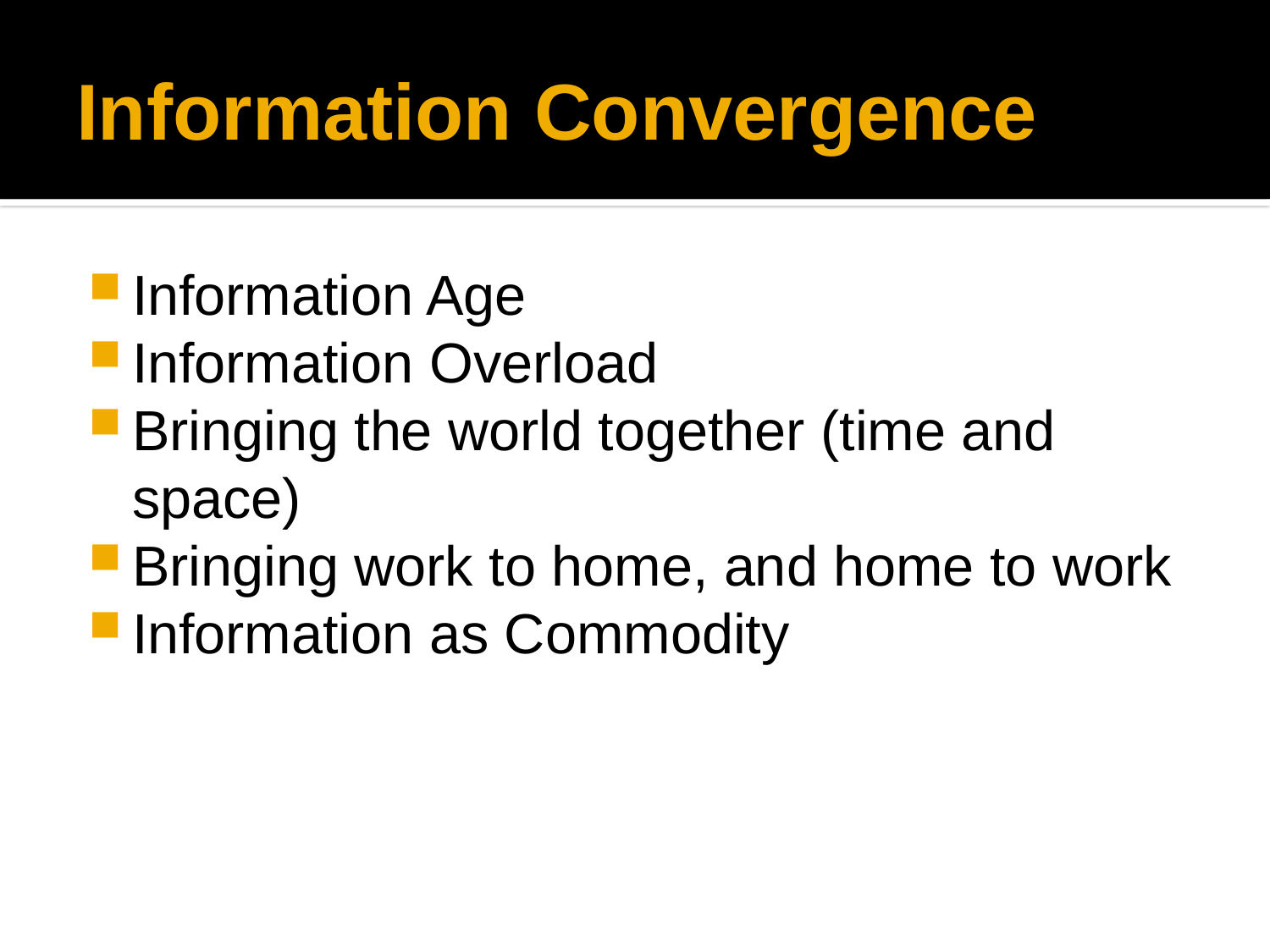

# Information Convergence
Information Age
Information Overload
Bringing the world together (time and space)
Bringing work to home, and home to work
Information as Commodity